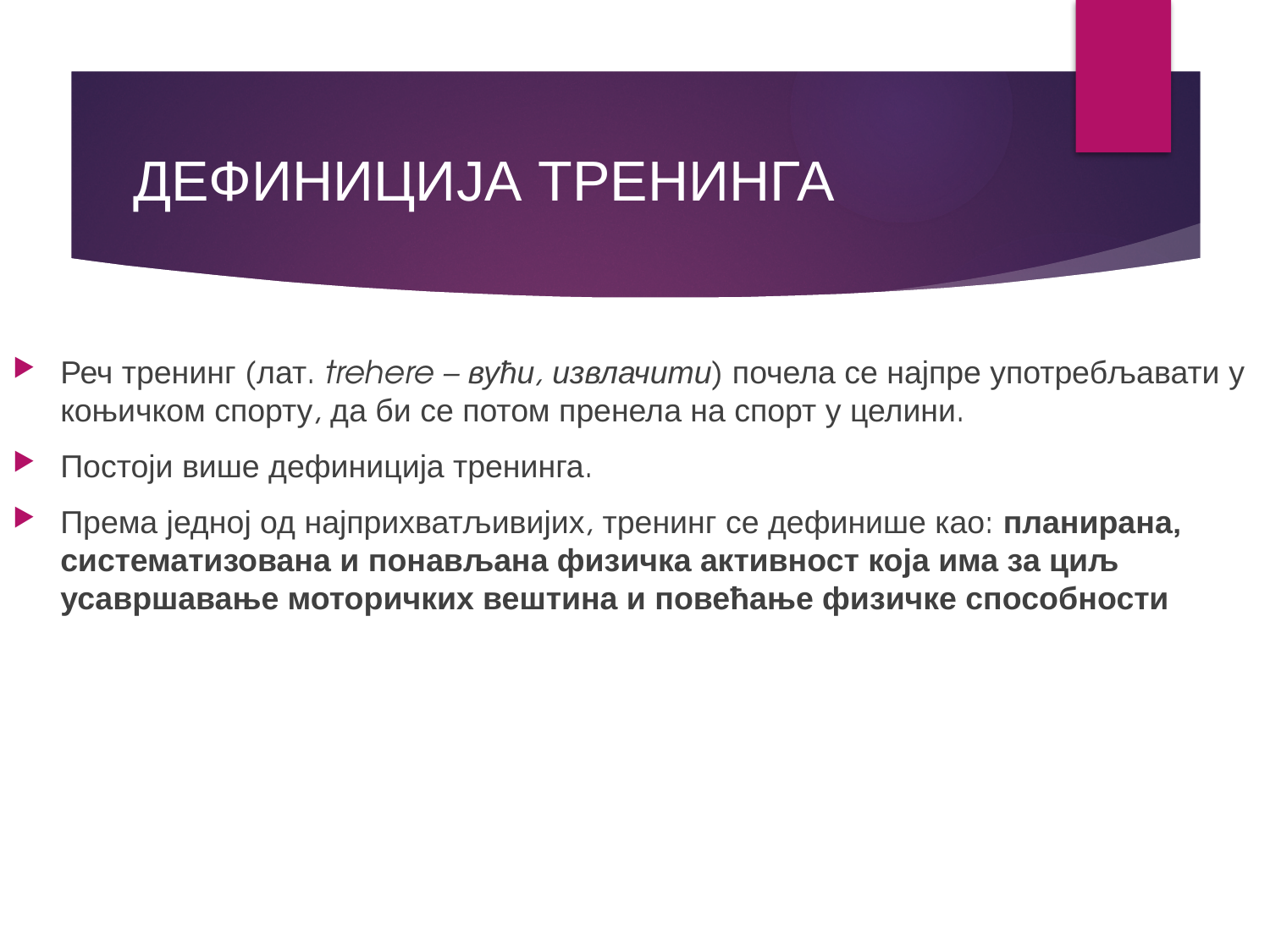

# ДЕФИНИЦИЈА ТРЕНИНГА
Реч тренинг (лат. trehere – вући, извлачити) почела се најпре употребљавати у коњичком спорту, да би се потом пренела на спорт у целини.
Постоји више дефиниција тренинга.
Према једној од најприхватљивијих, тренинг се дефинише као: планирана, систематизована и понављана физичка активност која има за циљ усавршавање моторичких вештина и повећање физичке способности